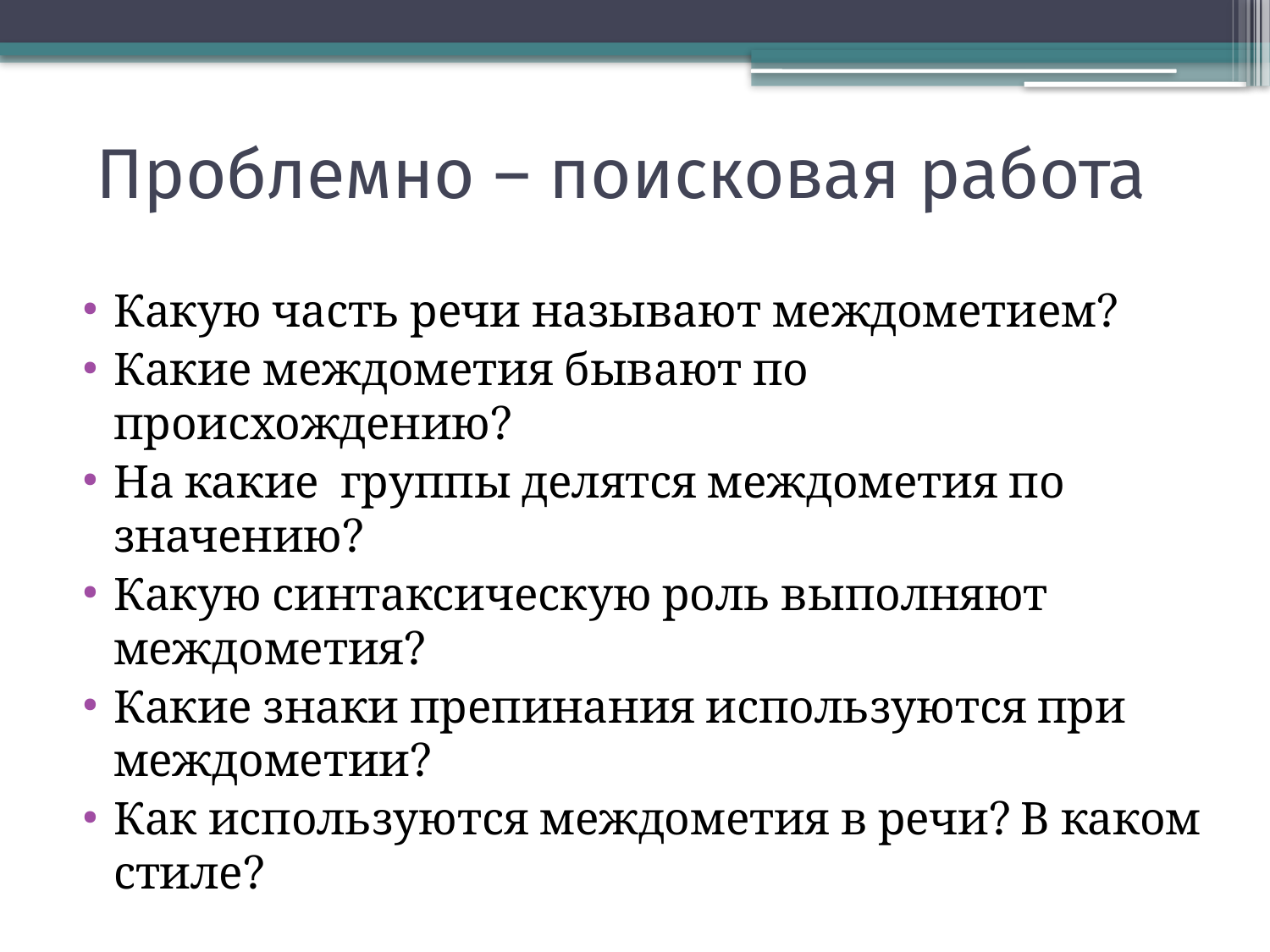

# Проблемно – поисковая работа
Какую часть речи называют междометием?
Какие междометия бывают по происхождению?
На какие  группы делятся междометия по значению?
Какую синтаксическую роль выполняют междометия?
Какие знаки препинания используются при междометии?
Как используются междометия в речи? В каком стиле?